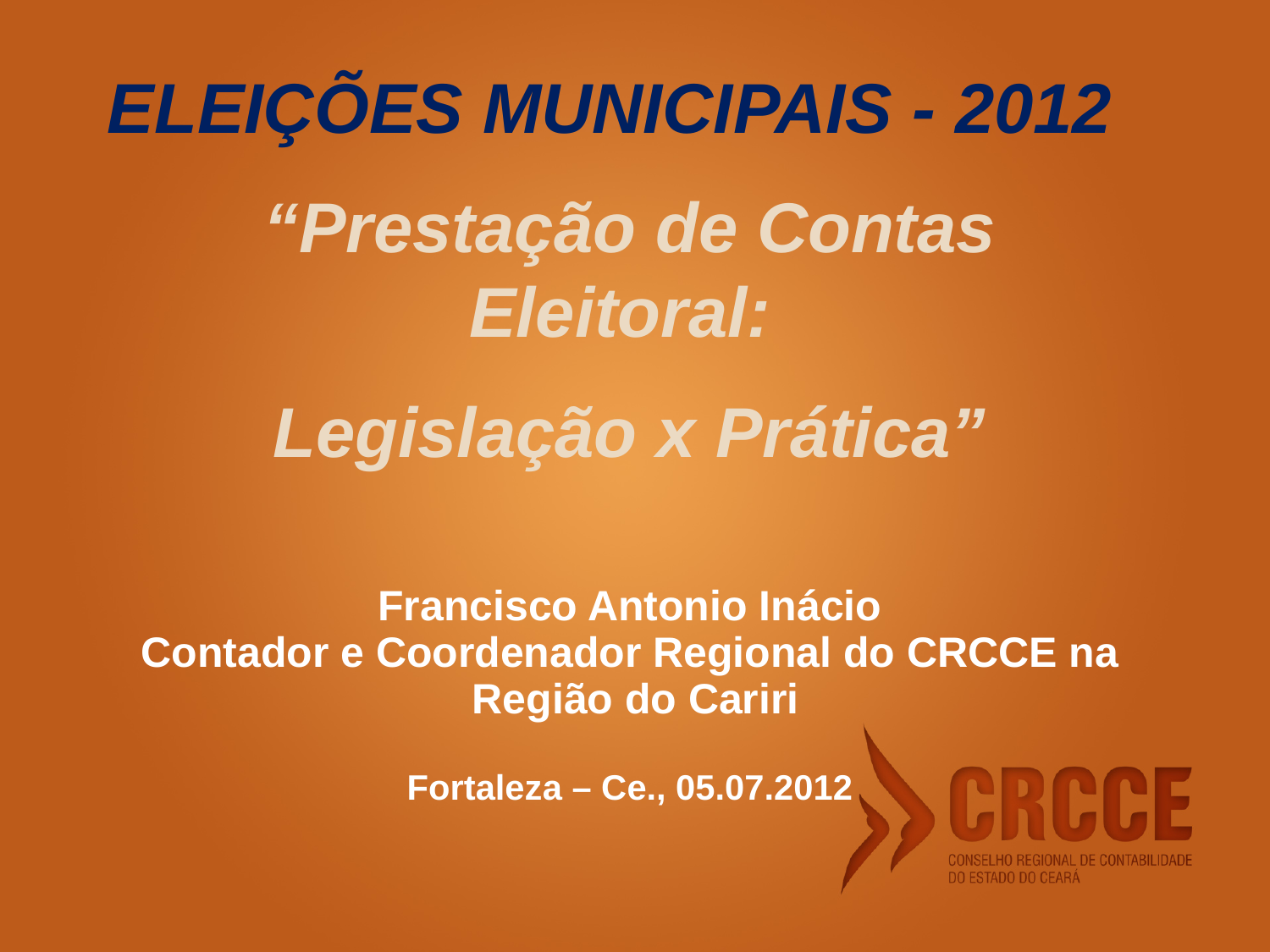

ELEIÇÕES MUNICIPAIS - 2012
“Prestação de Contas Eleitoral:
Legislação x Prática”

Francisco Antonio Inácio
Contador e Coordenador Regional do CRCCE na
 Região do Cariri

Fortaleza – Ce., 05.07.2012